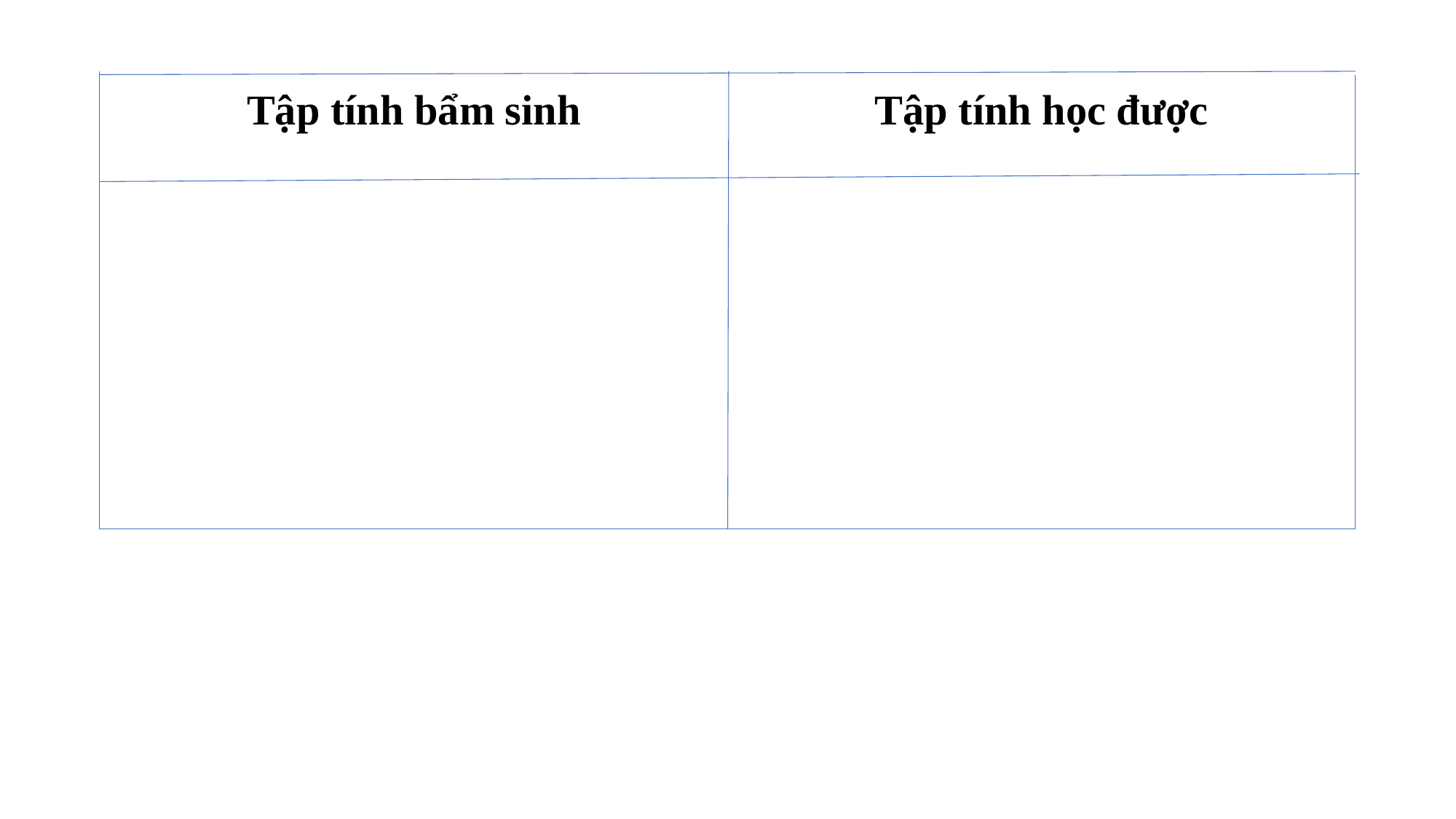

| Tập tính bẩm sinh | Tập tính học được |
| --- | --- |
|  |  |
|  |  |
|  |  |